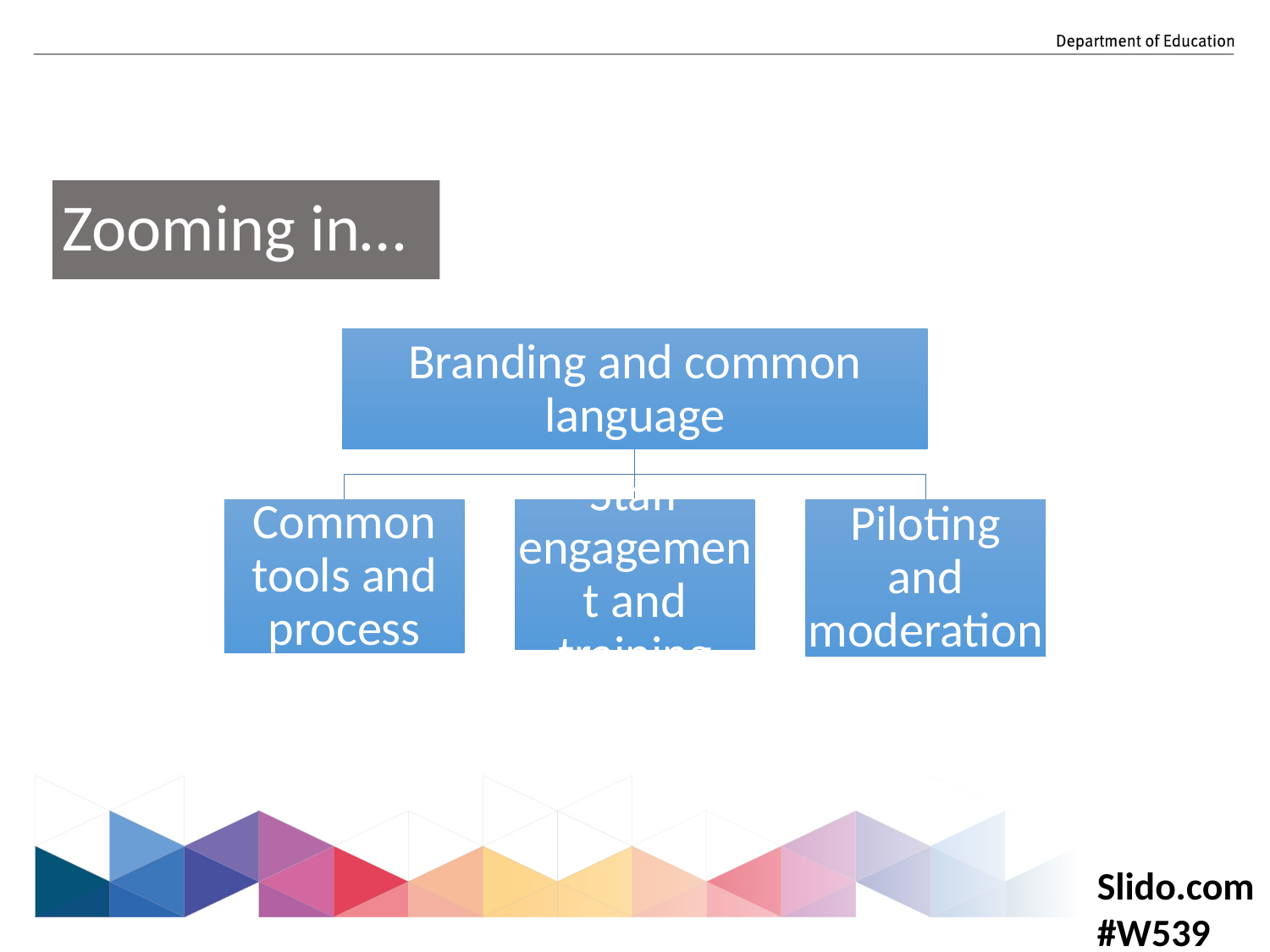

Zooming in…
Branding and common language
Common tools and process
Staff engagement and training
Piloting and moderation
Slido.com #W539